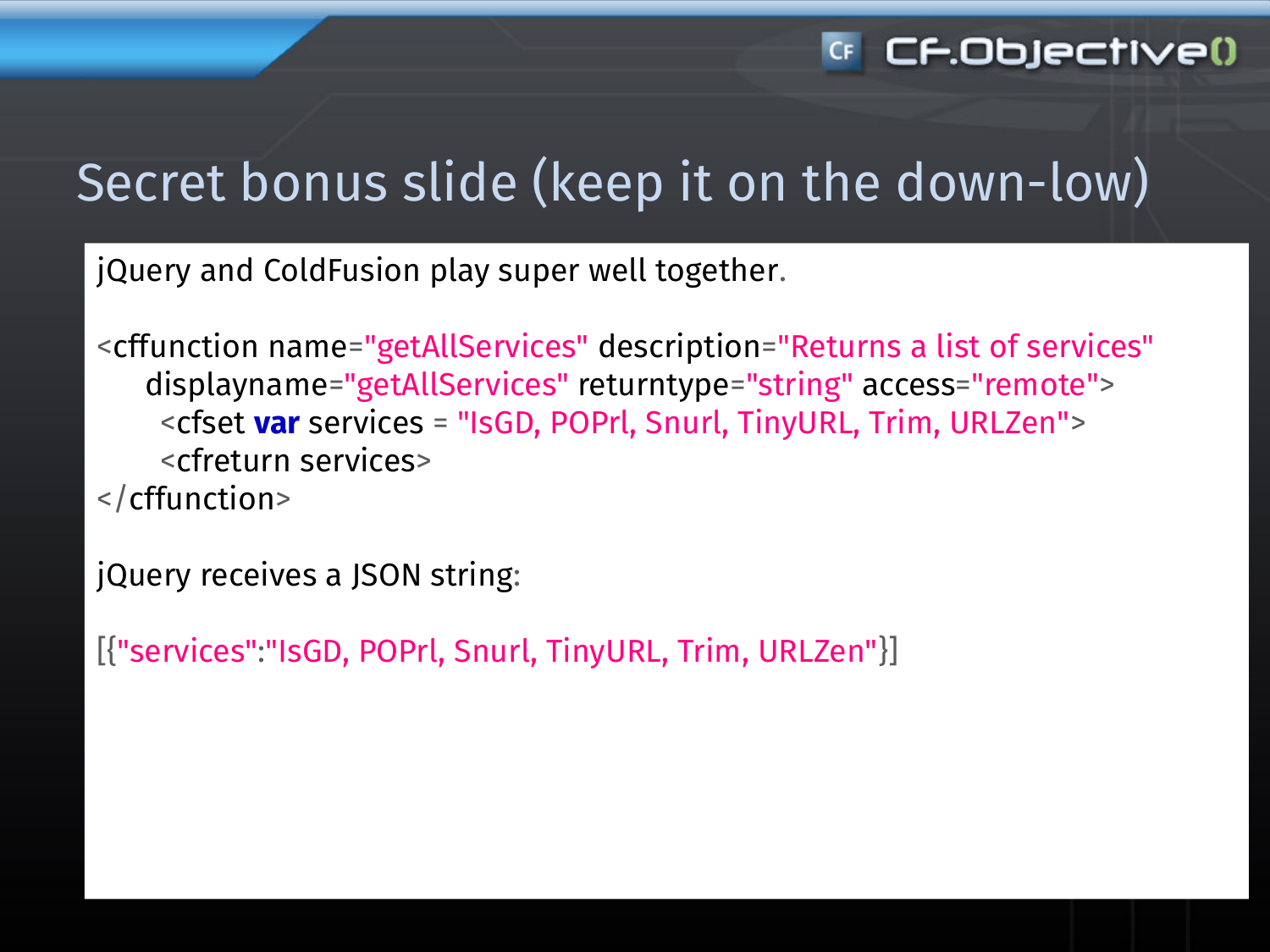

Secret bonus slide (keep it on the down-low)
jQuery and ColdFusion play super well together.

<cffunction name="getAllServices" description="Returns a list of services" displayname="getAllServices" returntype="string" access="remote">
<cfset var services = "IsGD, POPrl, Snurl, TinyURL, Trim, URLZen">
<cfreturn services>
</cffunction>

jQuery receives a JSON string:

[{"services":"IsGD, POPrl, Snurl, TinyURL, Trim, URLZen"}]